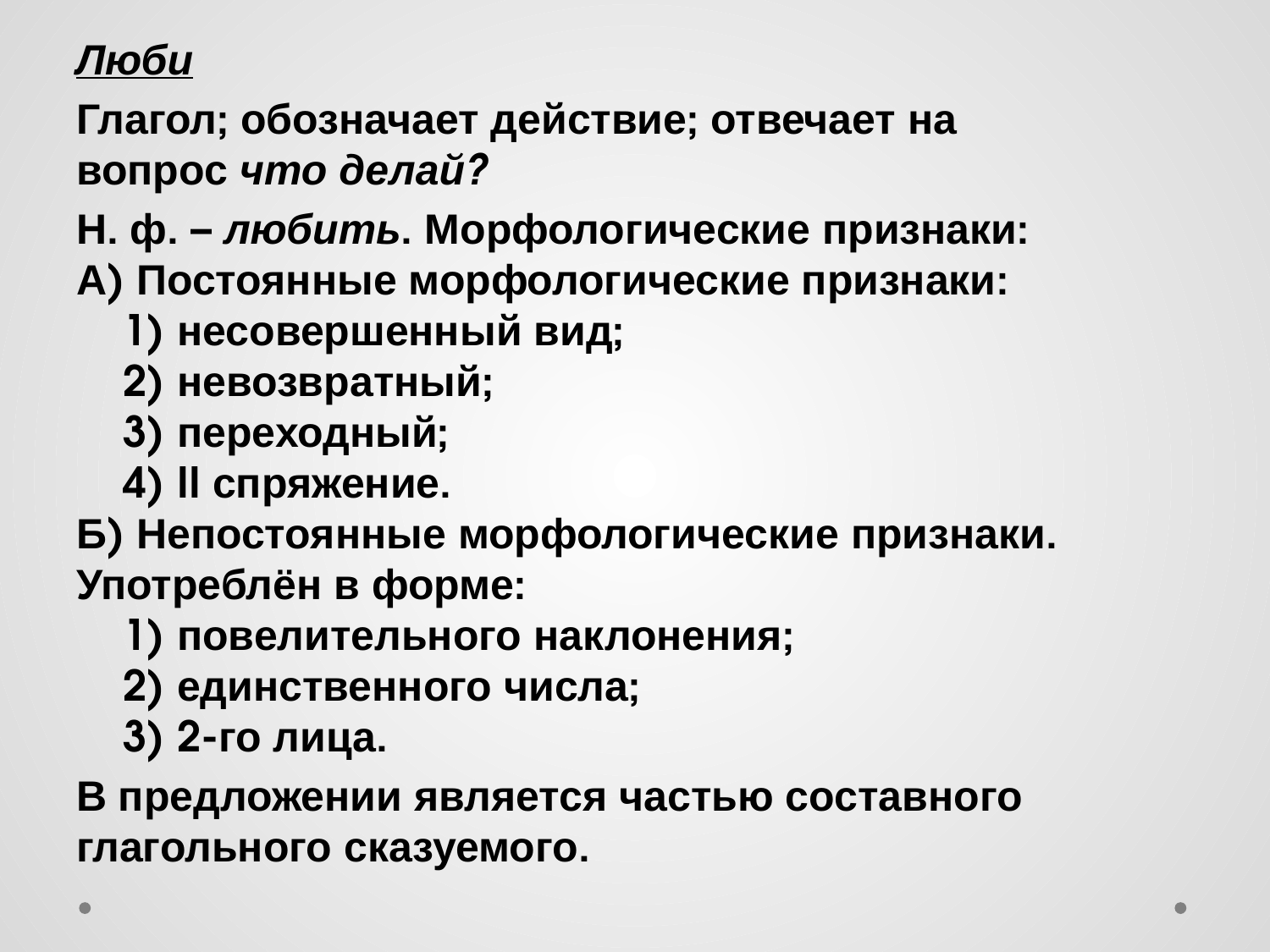

#
Люби
Глагол; обозначает действие; отвечает на вопрос что делай?
Н. ф. – любить. Морфологические признаки:
А) Постоянные морфологические признаки:
    1) несовершенный вид;
    2) невозвратный;
    3) переходный;
    4) II спряжение.
Б) Непостоянные морфологические признаки. Употреблён в форме:
    1) повелительного наклонения;
    2) единственного числа; 
    3) 2-го лица.
В предложении является частью составного глагольного сказуемого.